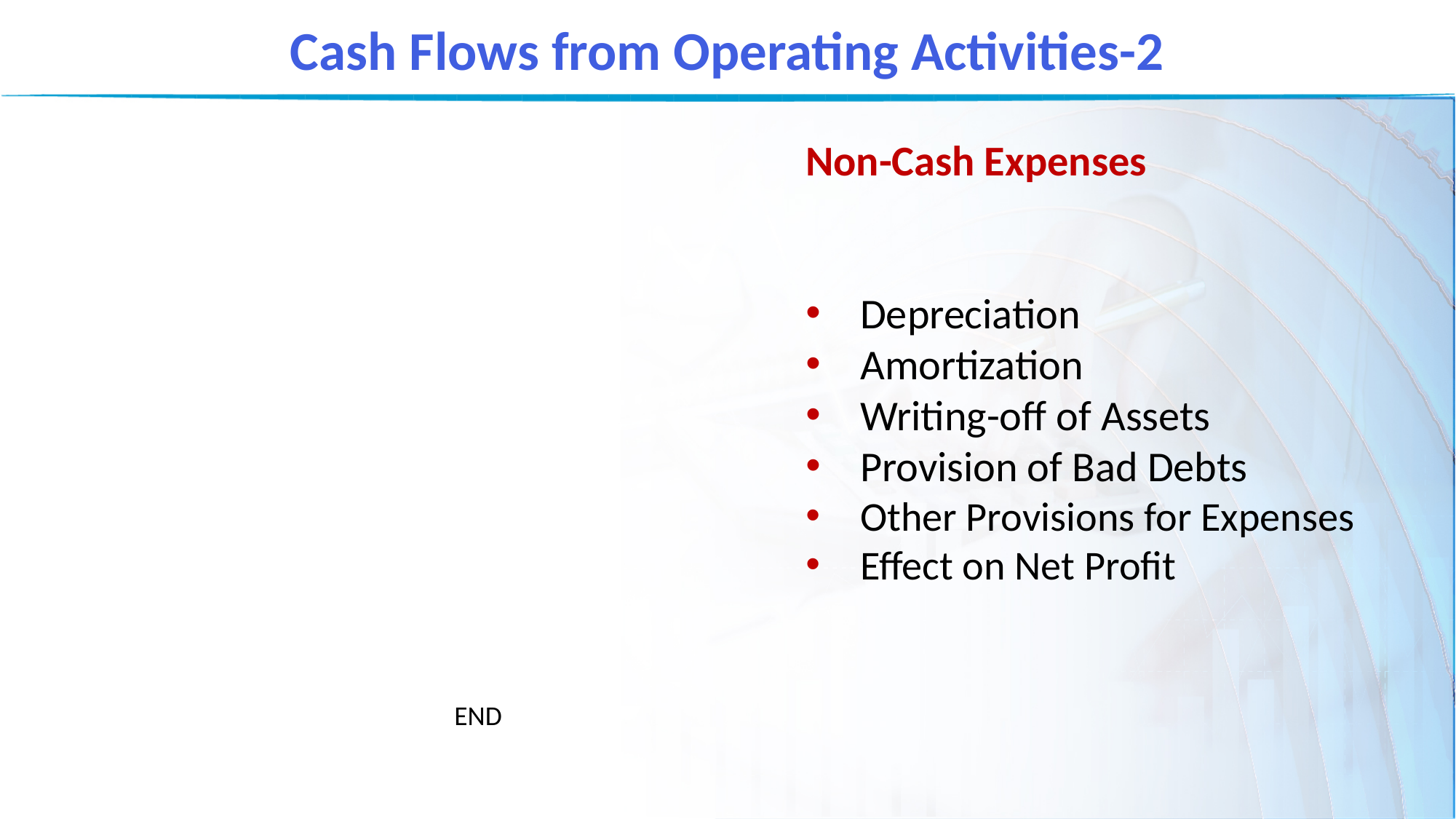

Cash Flows from Operating Activities-2
Non-Cash Expenses

Depreciation
Amortization
Writing-off of Assets
Provision of Bad Debts
Other Provisions for Expenses
Effect on Net Profit
END